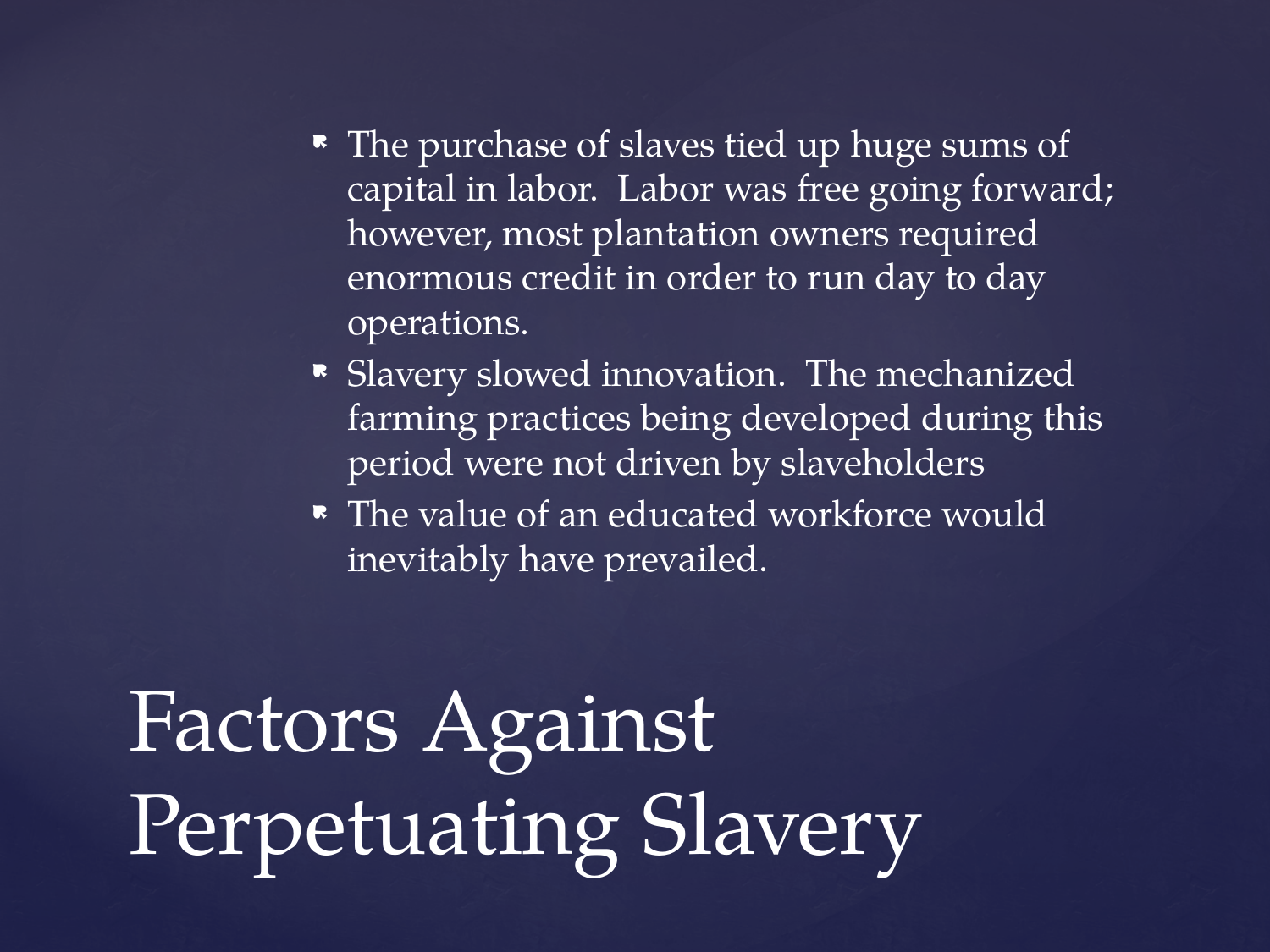

The purchase of slaves tied up huge sums of capital in labor.  Labor was free going forward; however, most plantation owners required enormous credit in order to run day to day operations.
Slavery slowed innovation.  The mechanized farming practices being developed during this period were not driven by slaveholders
The value of an educated workforce would inevitably have prevailed.
# Factors Against Perpetuating Slavery